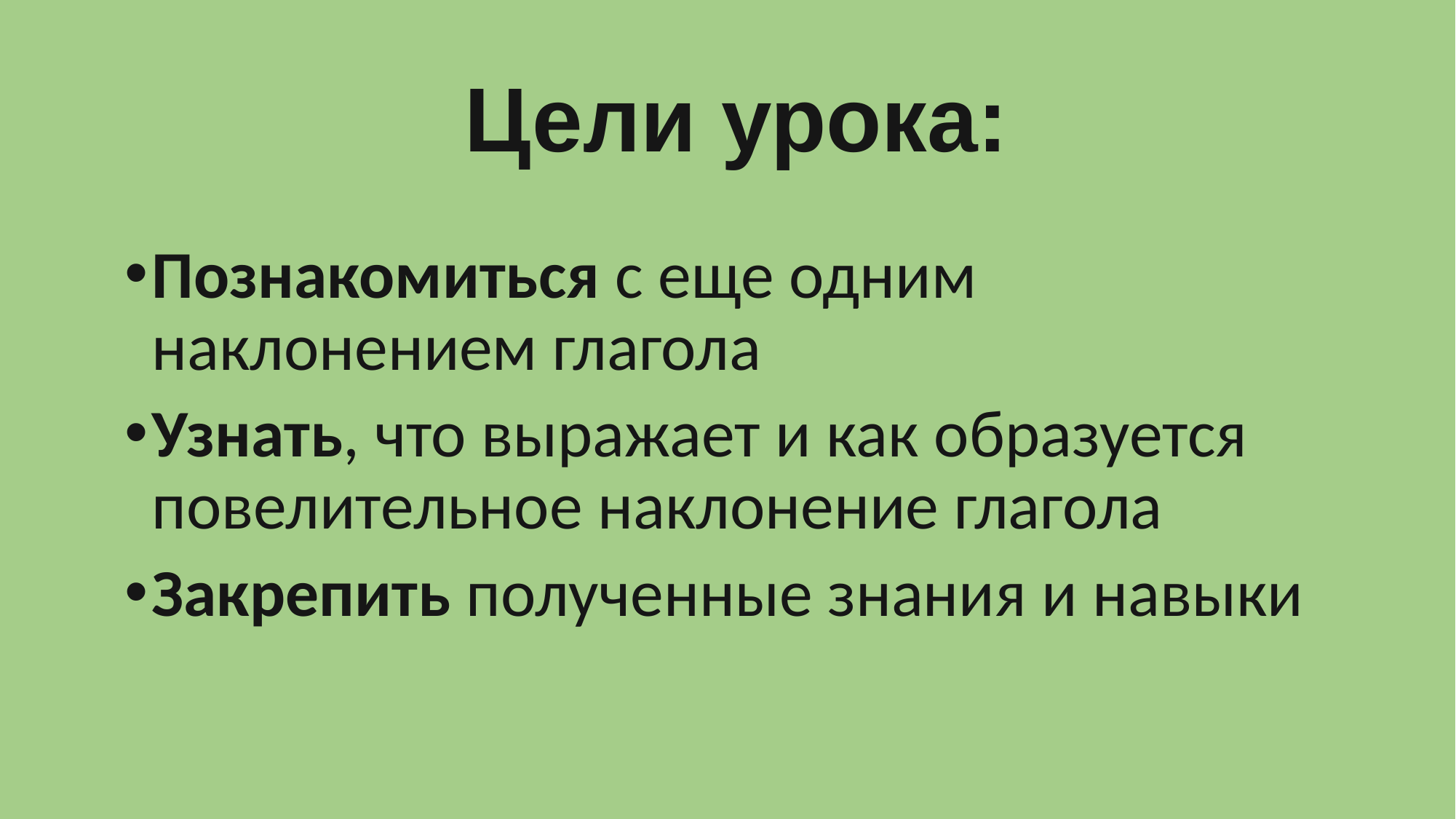

# Цели урока:
Познакомиться с еще одним наклонением глагола
Узнать, что выражает и как образуется повелительное наклонение глагола
Закрепить полученные знания и навыки